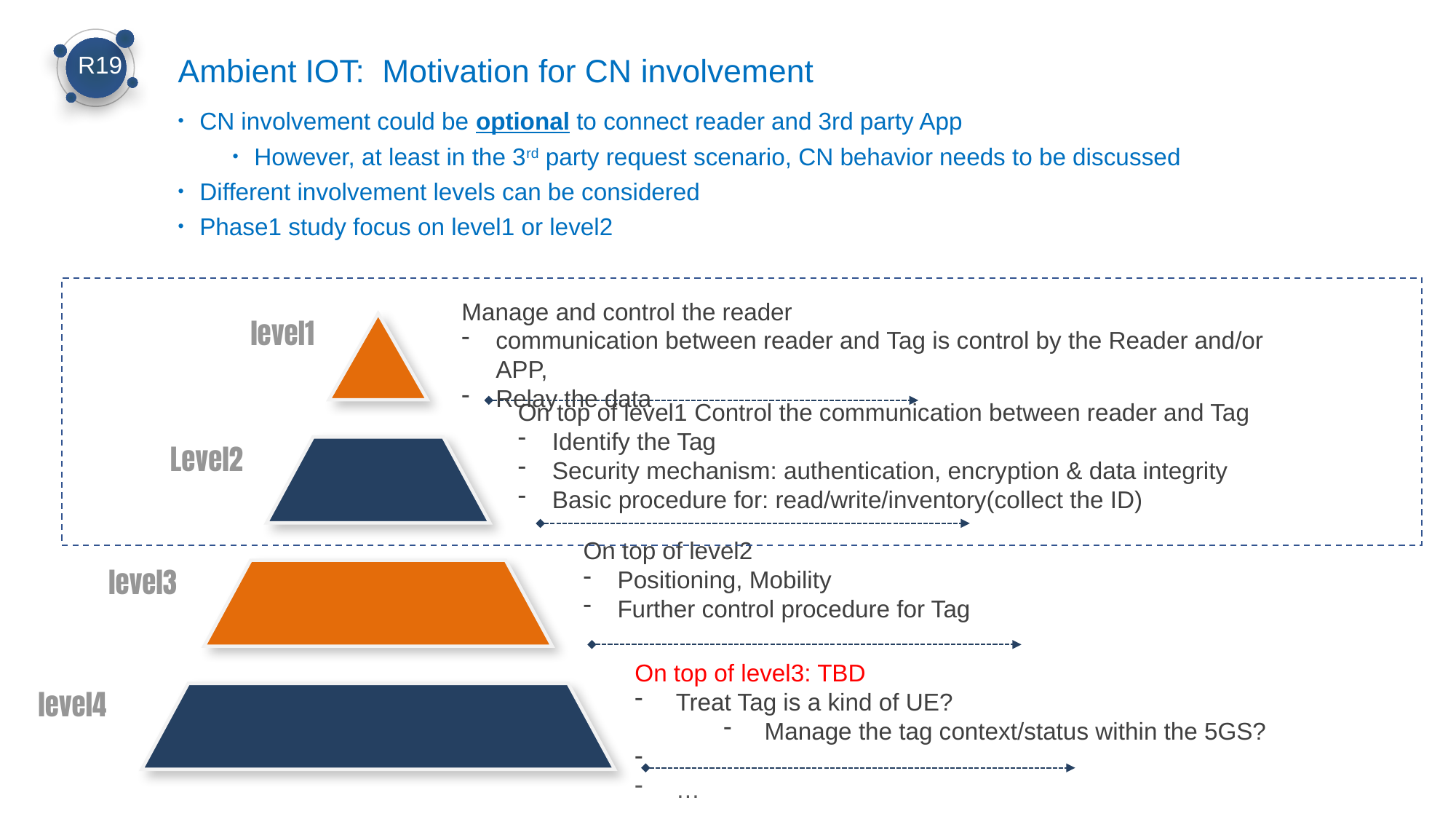

R19
Ambient IOT:  Motivation for CN involvement
CN involvement could be optional to connect reader and 3rd party App
However, at least in the 3rd party request scenario, CN behavior needs to be discussed
Different involvement levels can be considered
Phase1 study focus on level1 or level2

Manage and control the reader
communication between reader and Tag is control by the Reader and/or APP,
Relay the data

On top of level1 Control the communication between reader and Tag
Identify the Tag
Security mechanism: authentication, encryption & data integrity
Basic procedure for: read/write/inventory(collect the ID)
On top of level2
Positioning, Mobility
Further control procedure for Tag
On top of level3: TBD
Treat Tag is a kind of UE?
Manage the tag context/status within the 5GS?

…
level1
Level2
level3
level4